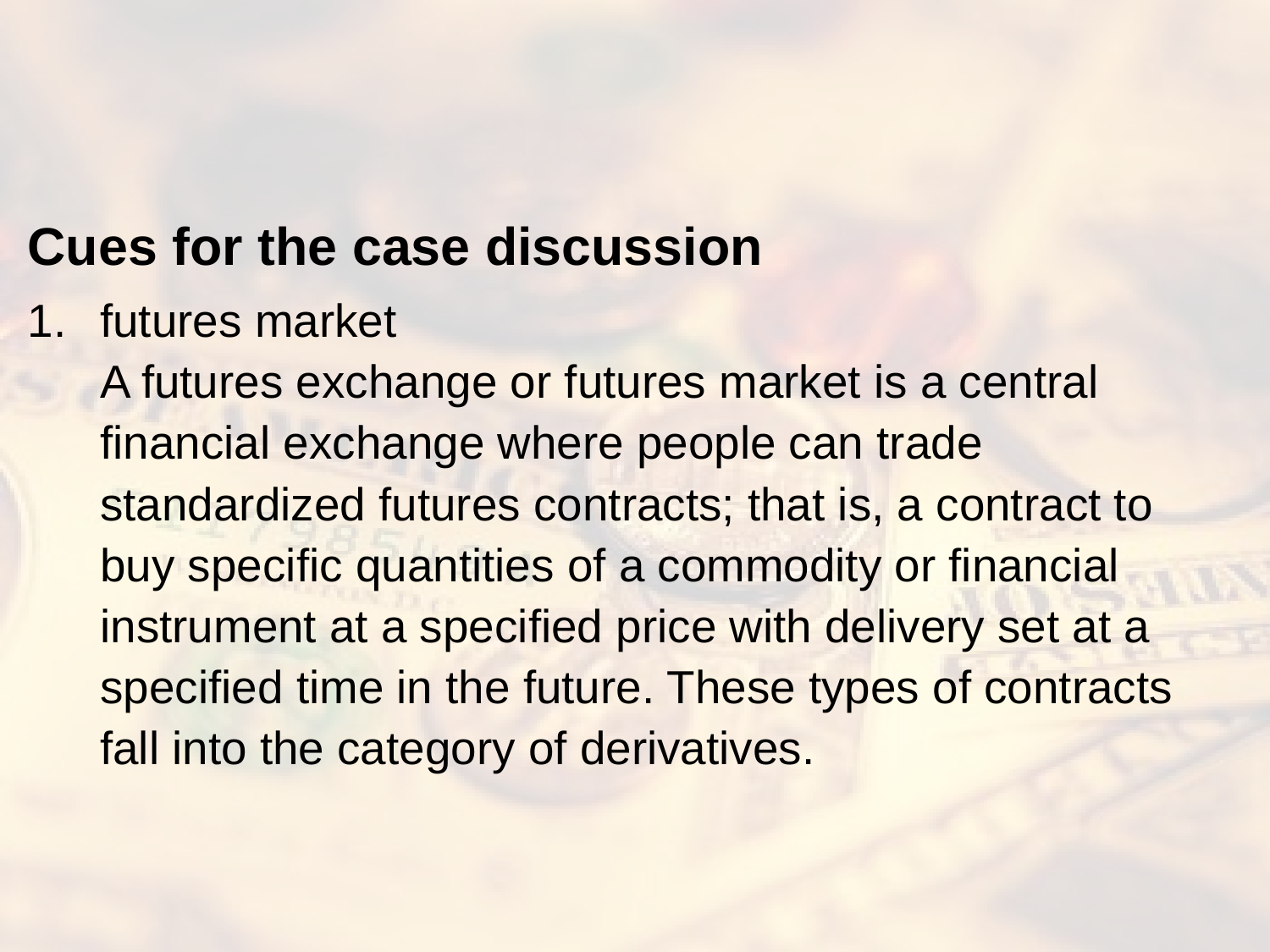

#
Cues for the case discussion
futures market
A futures exchange or futures market is a central financial exchange where people can trade standardized futures contracts; that is, a contract to buy specific quantities of a commodity or financial instrument at a specified price with delivery set at a specified time in the future. These types of contracts fall into the category of derivatives.